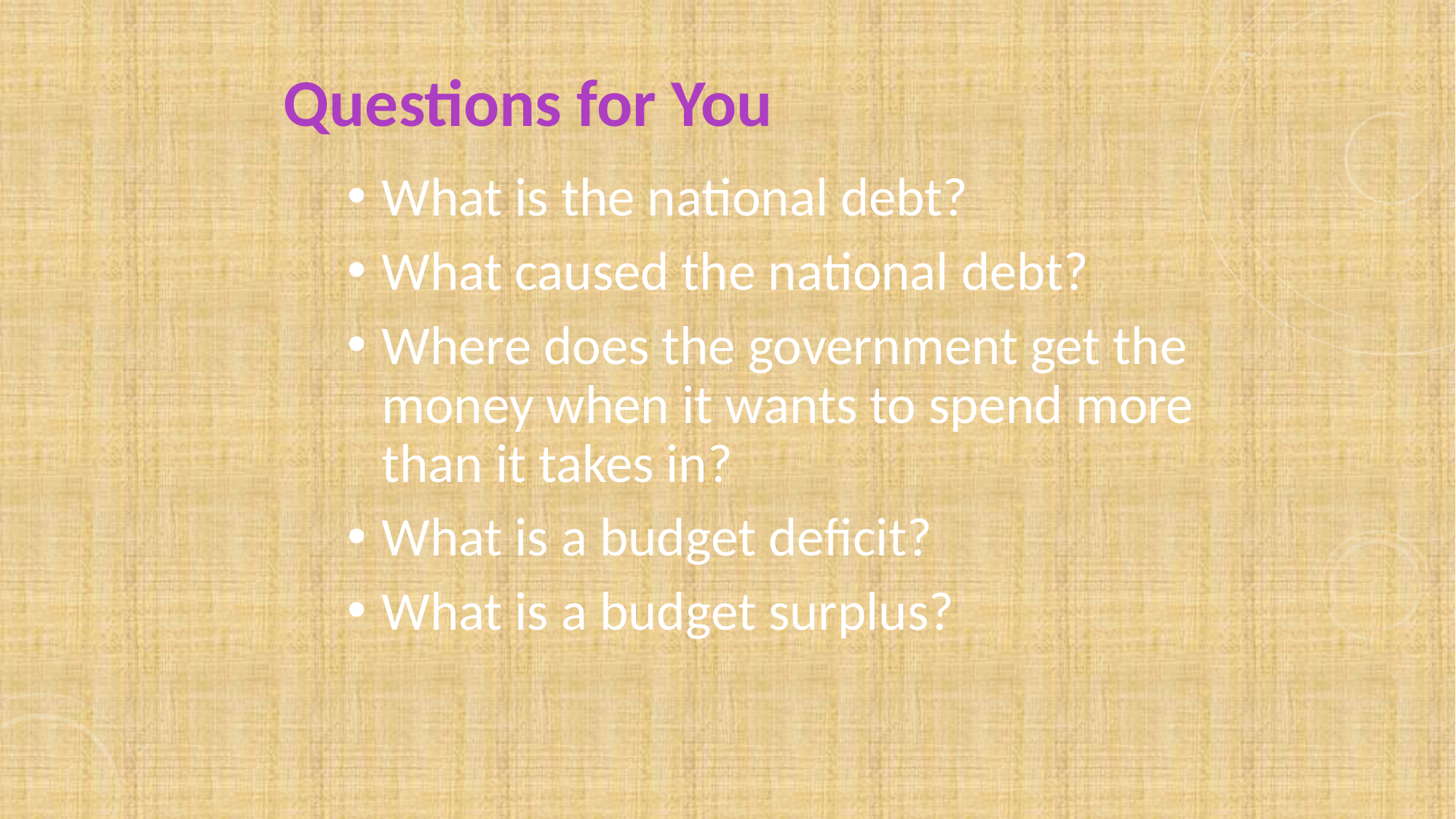

Questions for You
What is the national debt?
What caused the national debt?
Where does the government get the money when it wants to spend more than it takes in?
What is a budget deficit?
What is a budget surplus?